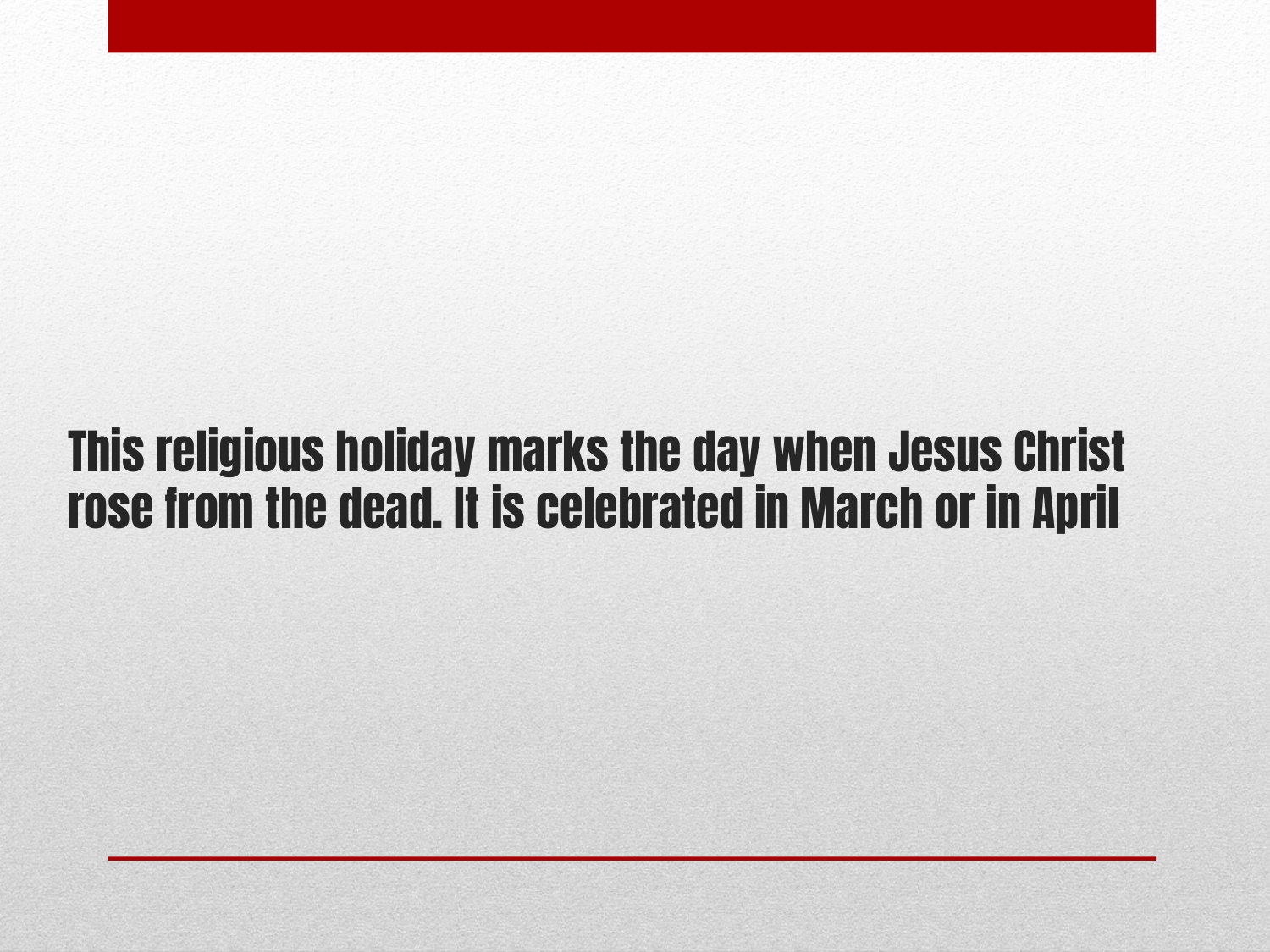

# This religious holiday marks the day when Jesus Christ rose from the dead. It is celebrated in March or in April